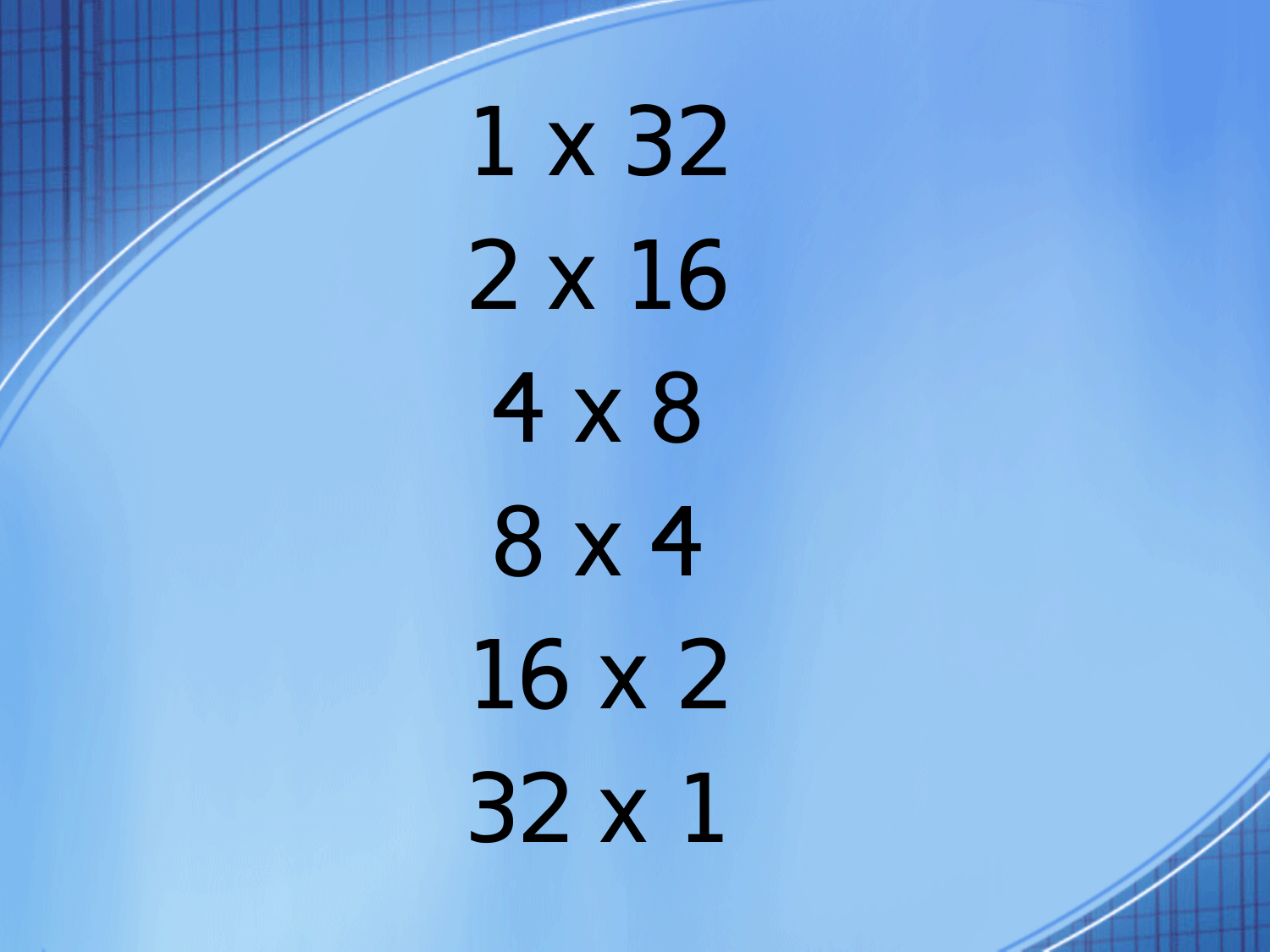

1 x 32
2 x 16
4 x 8
8 x 4
16 x 2
32 x 1